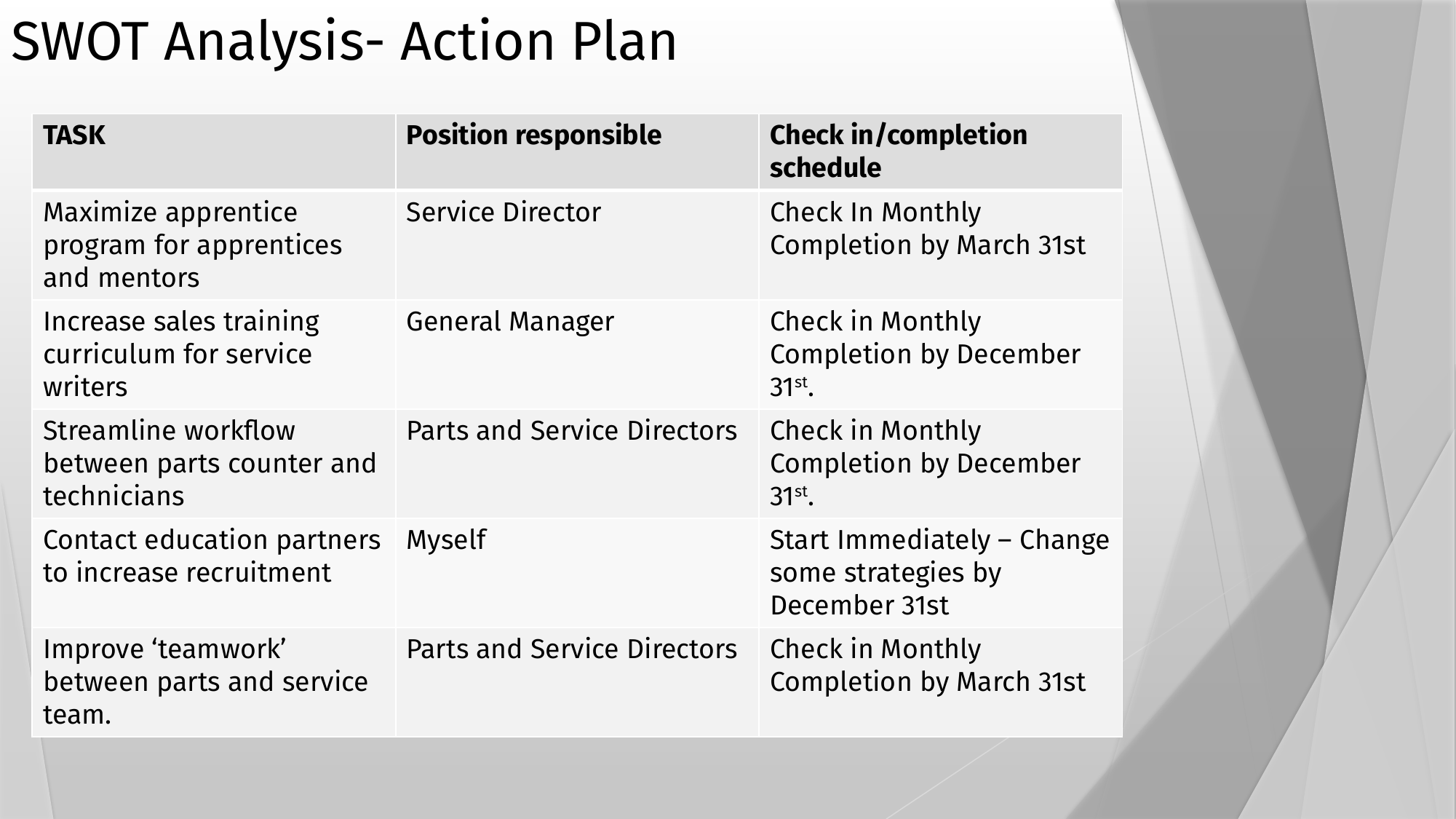

# SWOT Analysis- Action Plan
| TASK | Position responsible | Check in/completion schedule |
| --- | --- | --- |
| Maximize apprentice program for apprentices and mentors | Service Director | Check In Monthly Completion by March 31st |
| Increase sales training curriculum for service writers | General Manager | Check in Monthly Completion by December 31st. |
| Streamline workflow between parts counter and technicians | Parts and Service Directors | Check in Monthly Completion by December 31st. |
| Contact education partners to increase recruitment | Myself | Start Immediately – Change some strategies by December 31st |
| Improve ‘teamwork’ between parts and service team. | Parts and Service Directors | Check in Monthly Completion by March 31st |